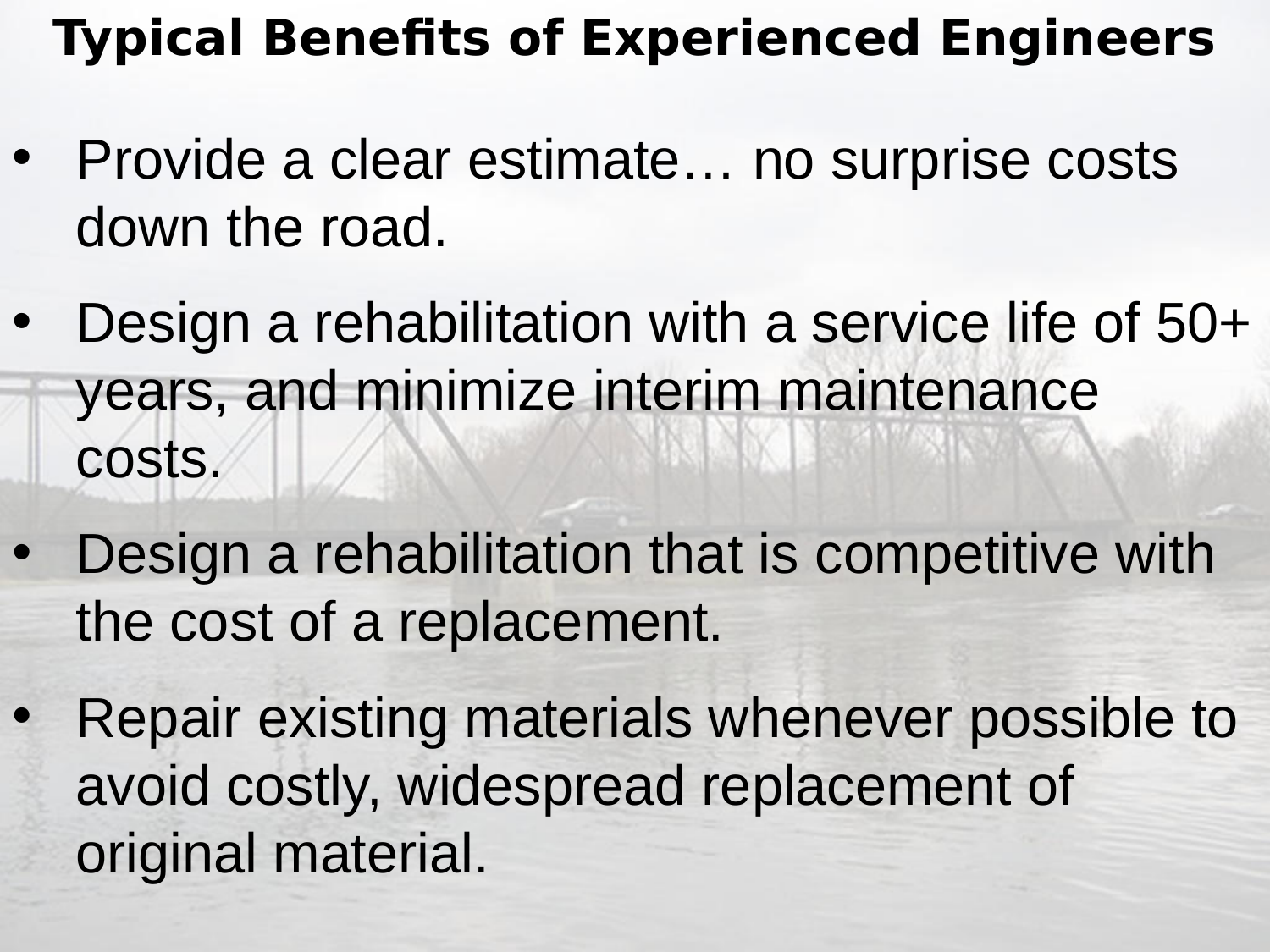

Typical Benefits of Experienced Engineers
Provide a clear estimate… no surprise costs down the road.
Design a rehabilitation with a service life of 50+ years, and minimize interim maintenance costs.
Design a rehabilitation that is competitive with the cost of a replacement.
Repair existing materials whenever possible to avoid costly, widespread replacement of original material.